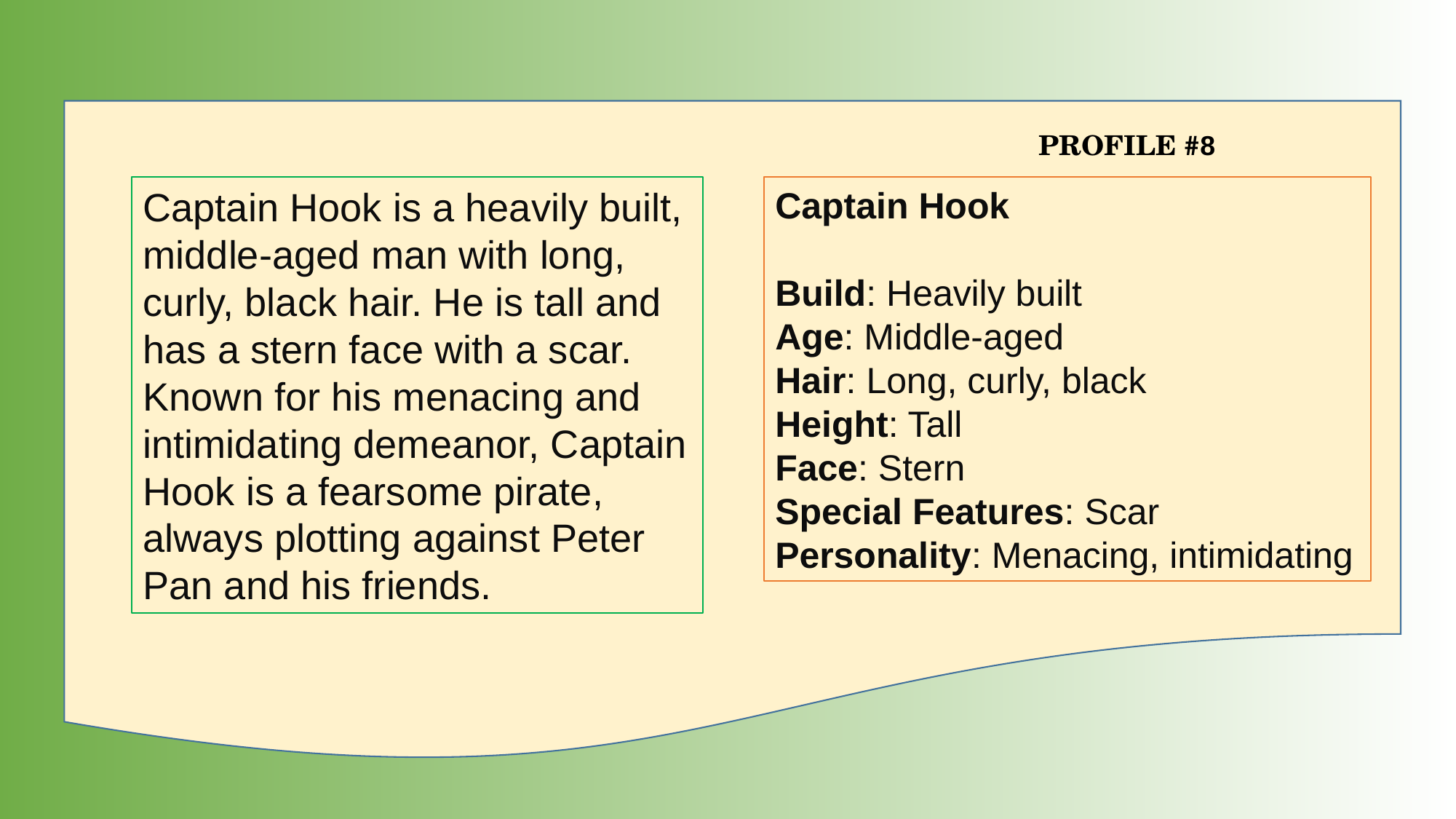

PROFILE #8
Captain Hook

Build: Heavily built
Age: Middle-aged
Hair: Long, curly, black
Height: Tall
Face: Stern
Special Features: Scar
Personality: Menacing, intimidating
Captain Hook is a heavily built, middle-aged man with long, curly, black hair. He is tall and has a stern face with a scar. Known for his menacing and intimidating demeanor, Captain Hook is a fearsome pirate, always plotting against Peter Pan and his friends.